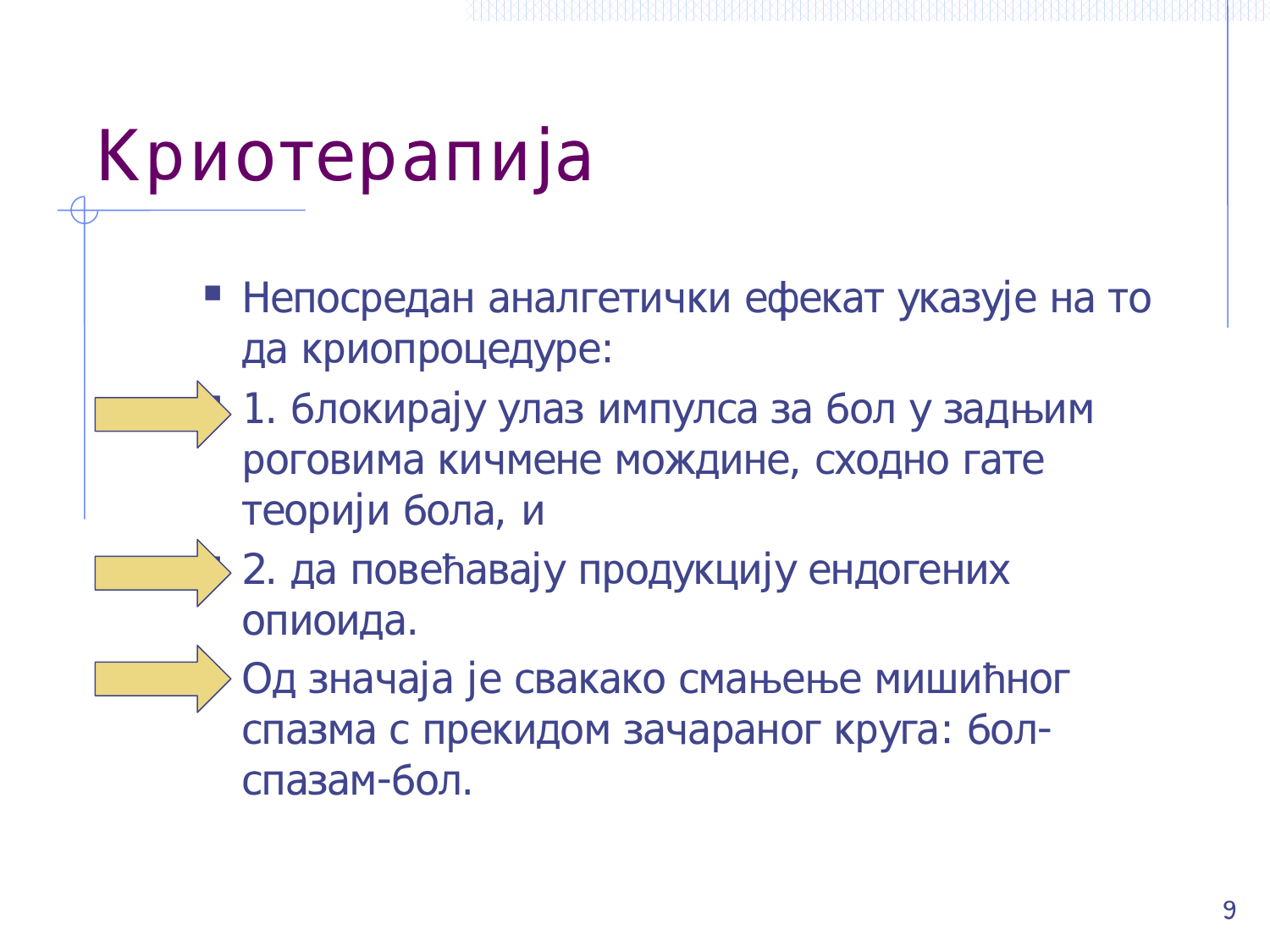

# Криотерапија
Непосредан аналгетички ефекат указује на то да криопроцедуре:
1. блокирају улаз импулса за бол у задњим роговима кичмене мождине, сходно гате теорији бола, и
2. да повећавају продукцију ендогених опиоида.
Од значаја је свакако смањење мишићног спазма с прекидом зачараног круга: бол-спазам-бол.

9